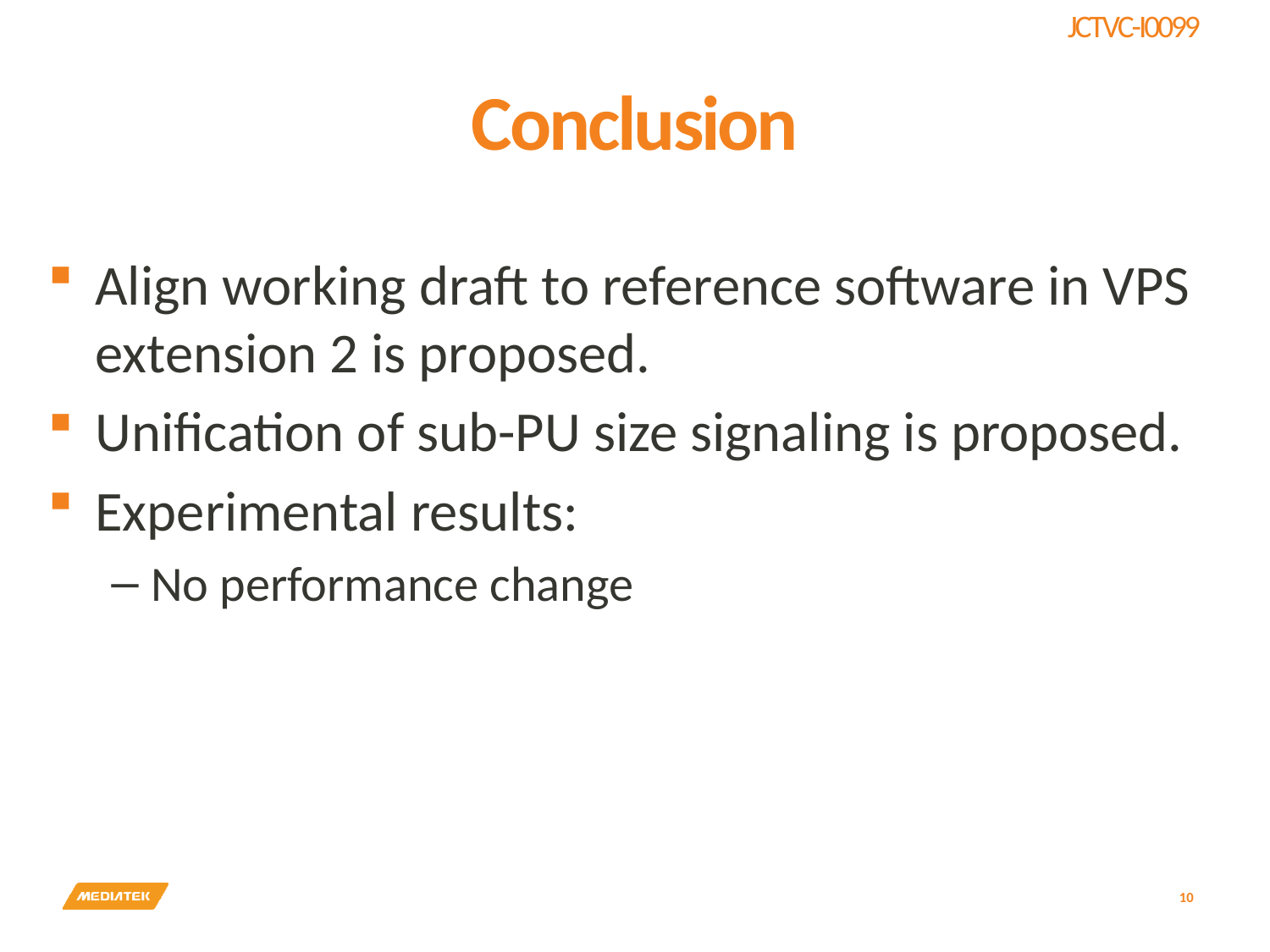

# Conclusion
Align working draft to reference software in VPS extension 2 is proposed.
Unification of sub-PU size signaling is proposed.
Experimental results:
No performance change
10